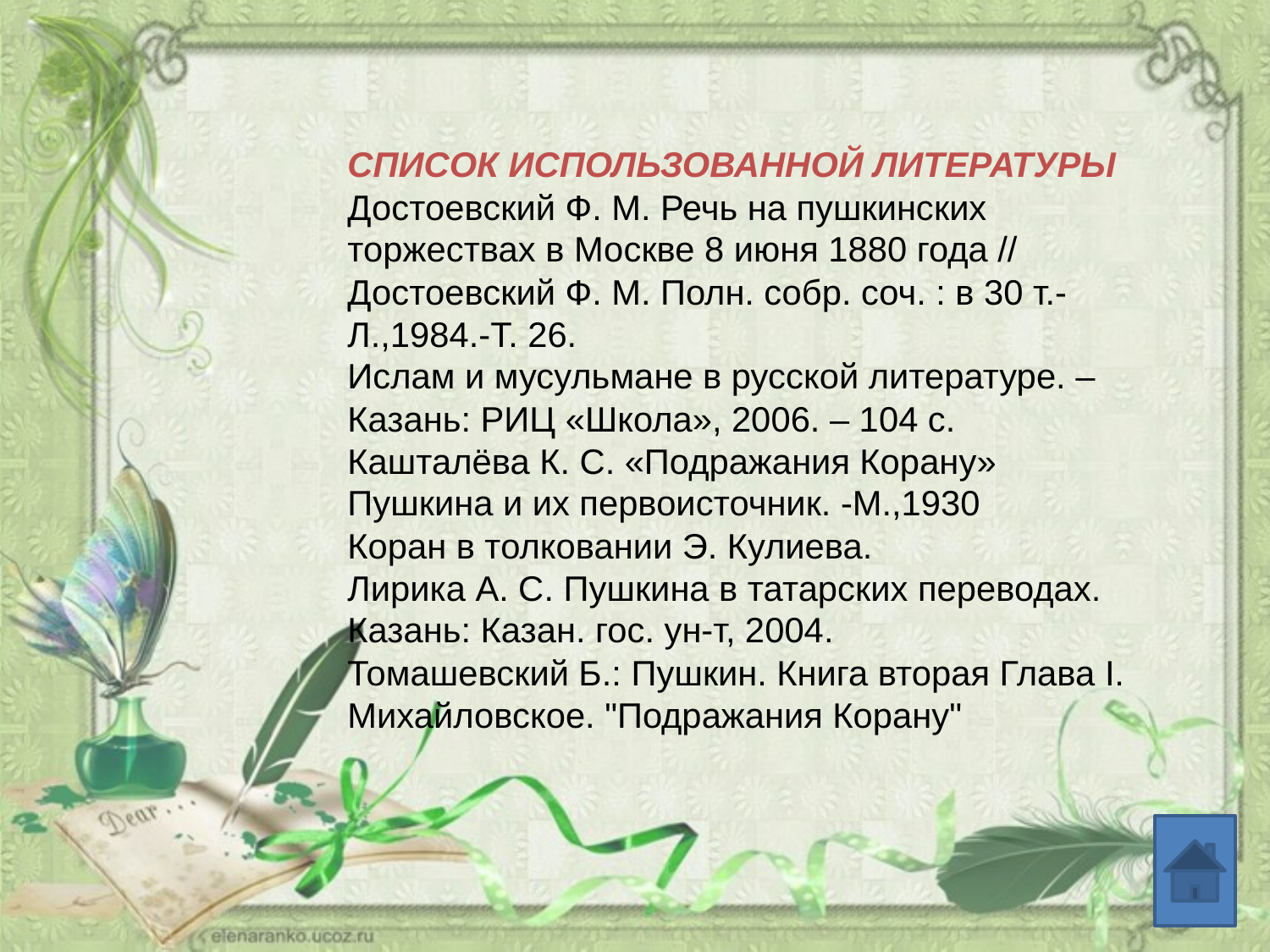

СПИСОК ИСПОЛЬЗОВАННОЙ ЛИТЕРАТУРЫ
Достоевский Ф. М. Речь на пушкинских торжествах в Москве 8 июня 1880 года // Достоевский Ф. М. Полн. собр. соч. : в 30 т.- Л.,1984.-Т. 26.
Ислам и мусульмане в русской литературе. – Казань: РИЦ «Школа», 2006. – 104 с.
Кашталёва К. С. «Подражания Корану» Пушкина и их первоисточник. -М.,1930
Коран в толковании Э. Кулиева.
Лирика А. С. Пушкина в татарских переводах. Казань: Казан. гос. ун-т, 2004.
Томашевский Б.: Пушкин. Книга вторая Глава I. Михайловское. "Подражания Корану"